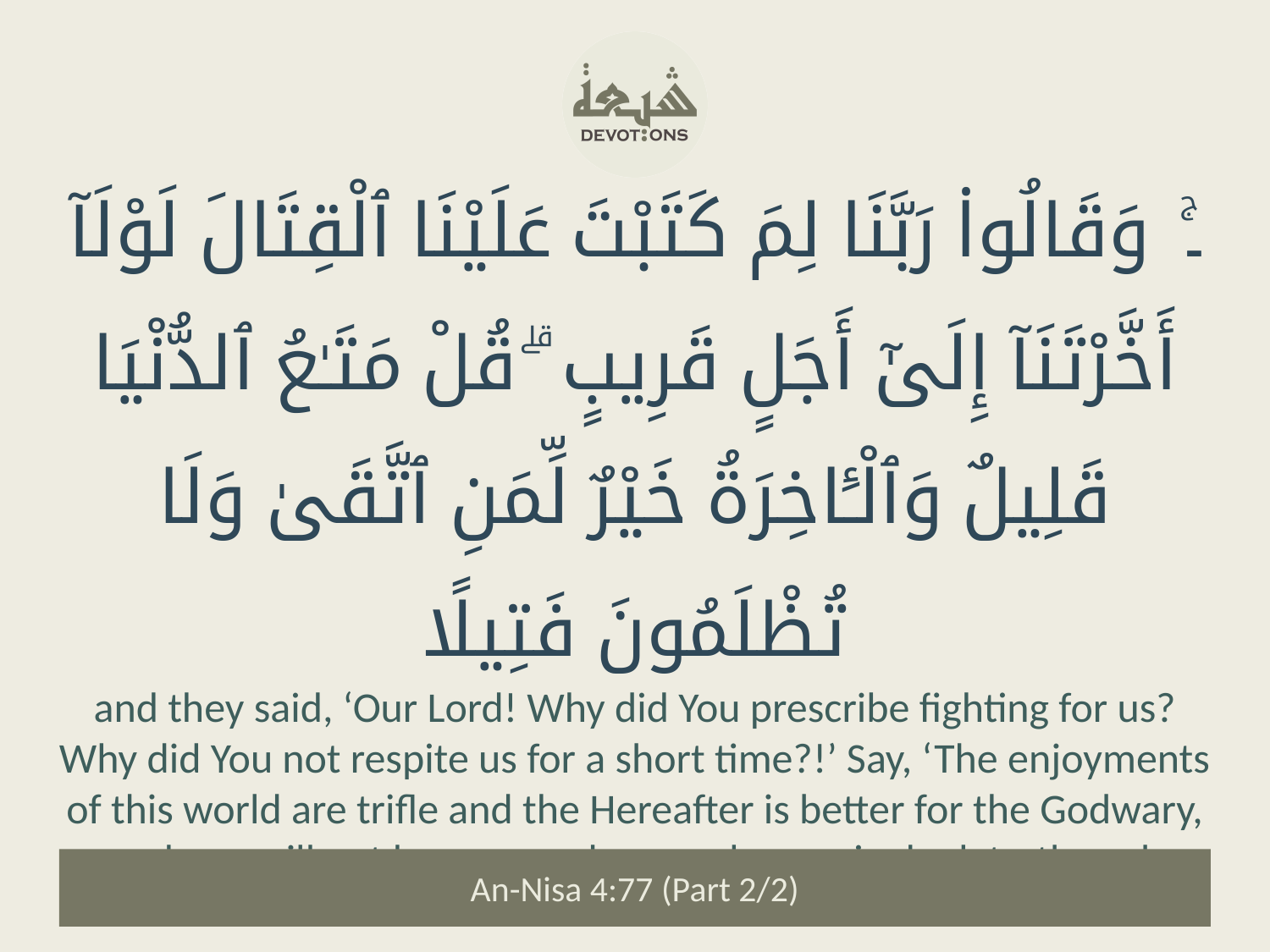

۔ۚ  وَقَالُوا۟ رَبَّنَا لِمَ كَتَبْتَ عَلَيْنَا ٱلْقِتَالَ لَوْلَآ أَخَّرْتَنَآ إِلَىٰٓ أَجَلٍ قَرِيبٍ ۗ قُلْ مَتَـٰعُ ٱلدُّنْيَا قَلِيلٌ وَٱلْـَٔاخِرَةُ خَيْرٌ لِّمَنِ ٱتَّقَىٰ وَلَا تُظْلَمُونَ فَتِيلًا
and they said, ‘Our Lord! Why did You prescribe fighting for us? Why did You not respite us for a short time?!’ Say, ‘The enjoyments of this world are trifle and the Hereafter is better for the Godwary, and you will not be wronged so much as a single date-thread.
An-Nisa 4:77 (Part 2/2)